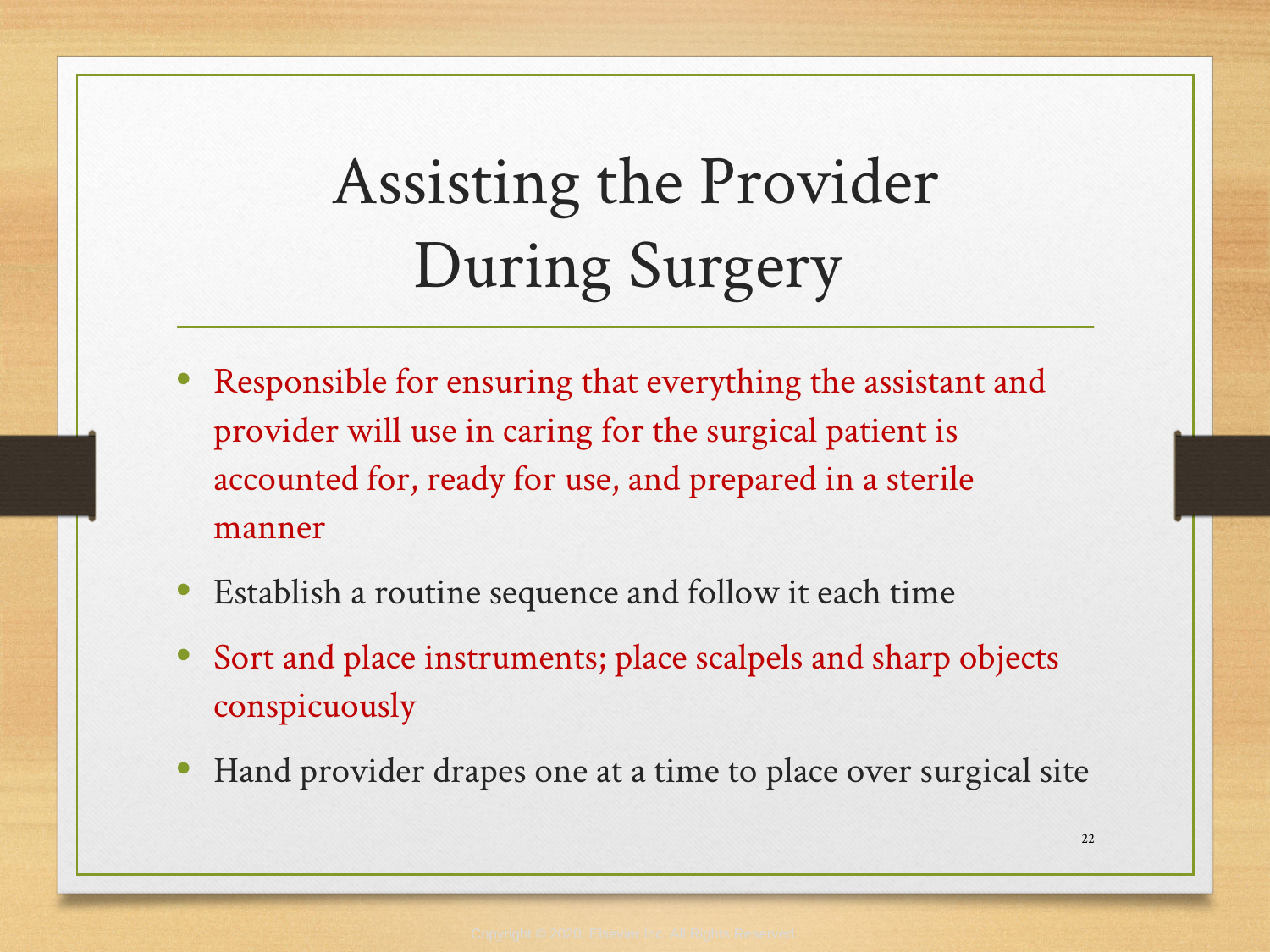

# Assisting the Provider During Surgery
Responsible for ensuring that everything the assistant and provider will use in caring for the surgical patient is accounted for, ready for use, and prepared in a sterile manner
Establish a routine sequence and follow it each time
Sort and place instruments; place scalpels and sharp objects conspicuously
Hand provider drapes one at a time to place over surgical site
 22